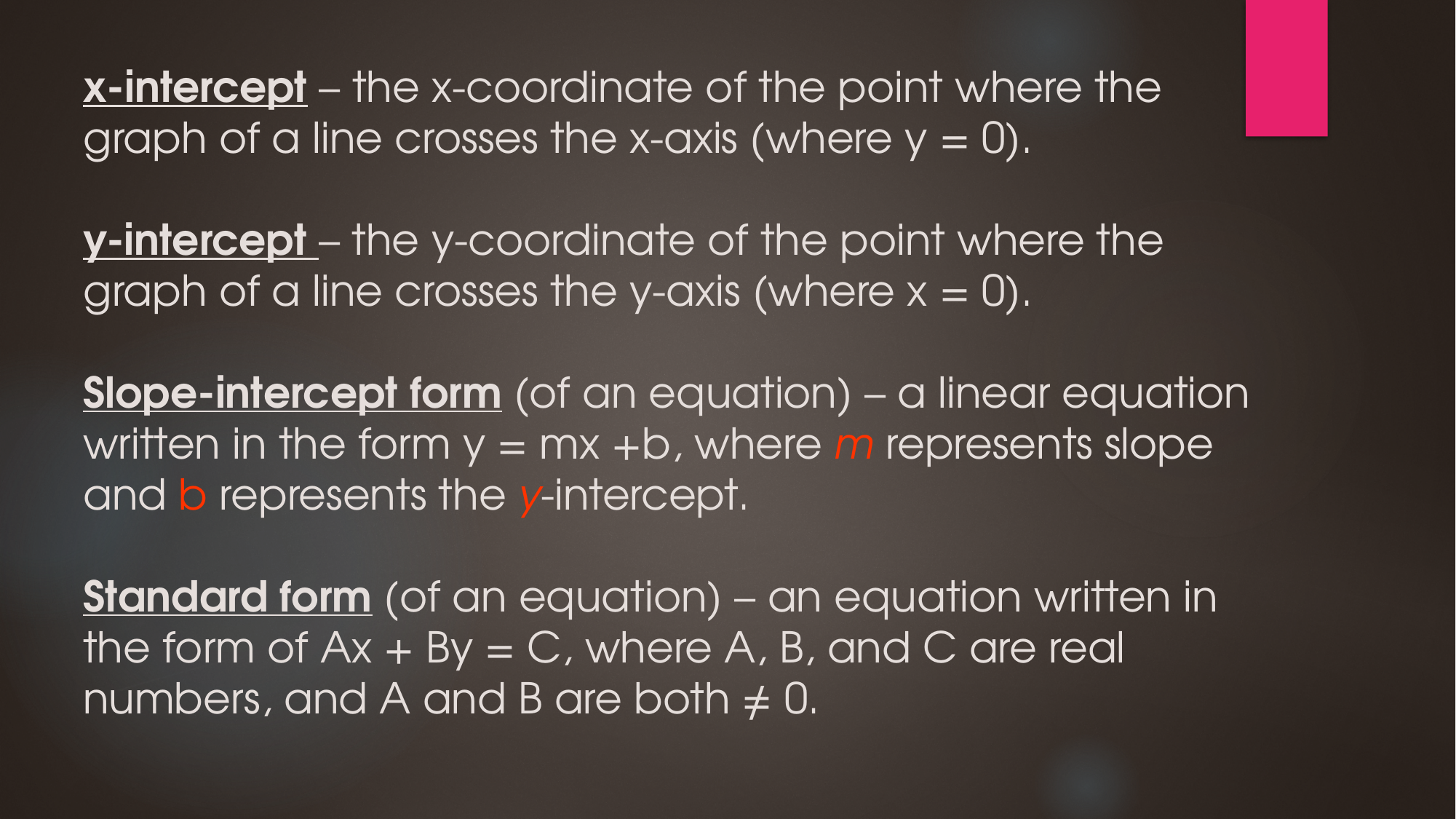

# x-intercept – the x-coordinate of the point where the graph of a line crosses the x-axis (where y = 0). y-intercept – the y-coordinate of the point where the graph of a line crosses the y-axis (where x = 0). Slope-intercept form (of an equation) – a linear equation written in the form y = mx +b, where m represents slope and b represents the y-intercept. Standard form (of an equation) – an equation written in the form of Ax + By = C, where A, B, and C are real numbers, and A and B are both ≠ 0.